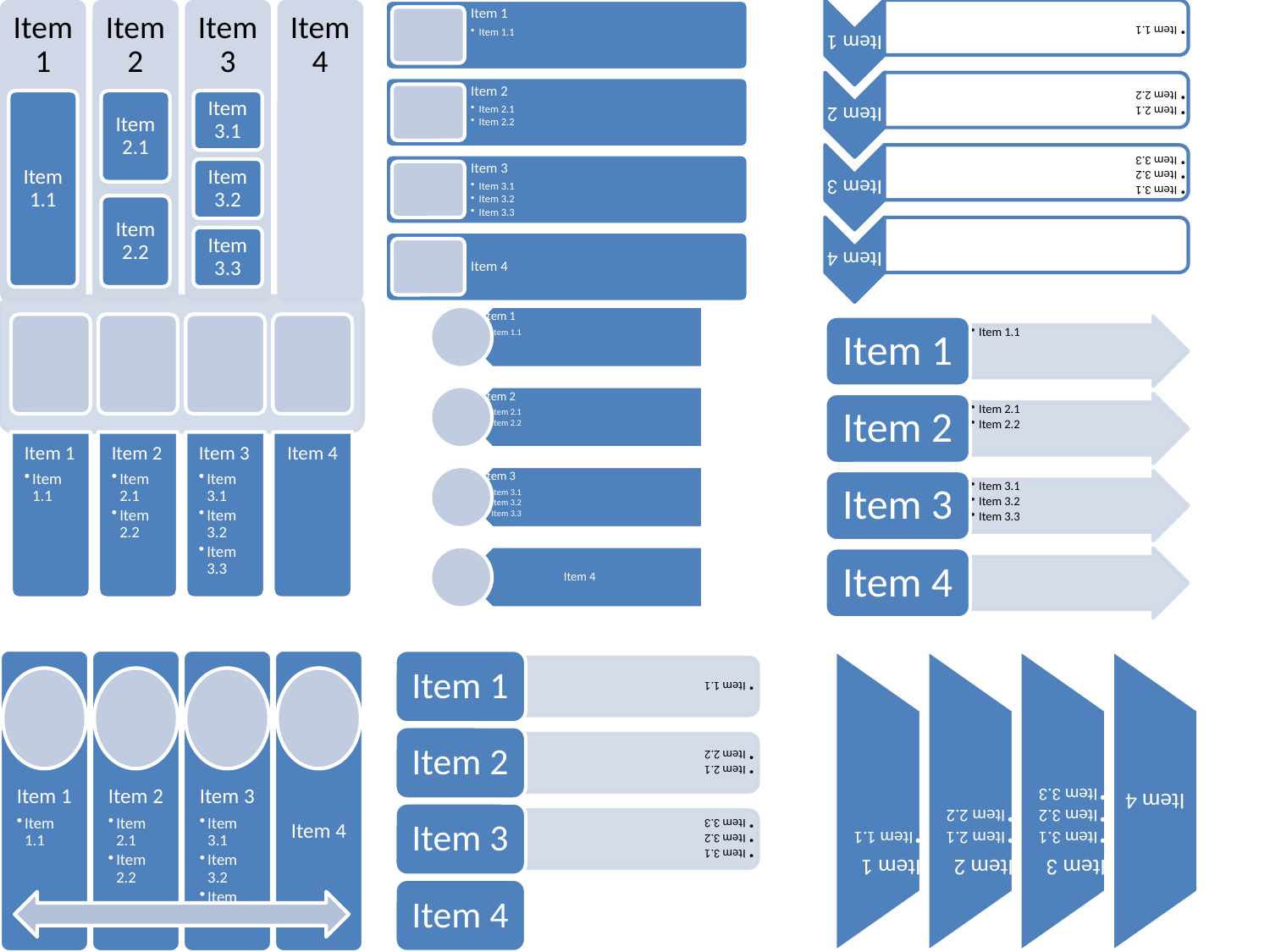

Item 1
Item 1.1
Item 2
Item 2.1
Item 2.2
Item 3
Item 3.1
Item 3.2
Item 3.3
Item 4
Item 1
Item 1.1
Item 2
Item 2.1
Item 2.2
Item 3
Item 3.1
Item 3.2
Item 3.3
Item 4
Item 1
Item 1.1
Item 2
Item 2.1
Item 2.2
Item 3
Item 3.1
Item 3.2
Item 3.3
Item 4
Item 1
Item 1.1
Item 2
Item 2.1
Item 2.2
Item 3
Item 3.1
Item 3.2
Item 3.3
Item 4
Item 1
Item 1.1
Item 2
Item 2.1
Item 2.2
Item 3
Item 3.1
Item 3.2
Item 3.3
Item 4
Item 1.1
Item 1
Item 2.1
Item 2.2
Item 2
Item 3.1
Item 3.2
Item 3.3
Item 3
Item 4
Item 1
Item 1.1
Item 2
Item 2.1
Item 2.2
Item 3
Item 3.1
Item 3.2
Item 3.3
Item 4
Item 1.1
Item 1
Item 2.1
Item 2.2
Item 2
Item 3.1
Item 3.2
Item 3.3
Item 3
Item 4
Item 1
Item 1.1
Item 2
Item 2.1
Item 2.2
Item 3
Item 3.1
Item 3.2
Item 3.3
Item 4